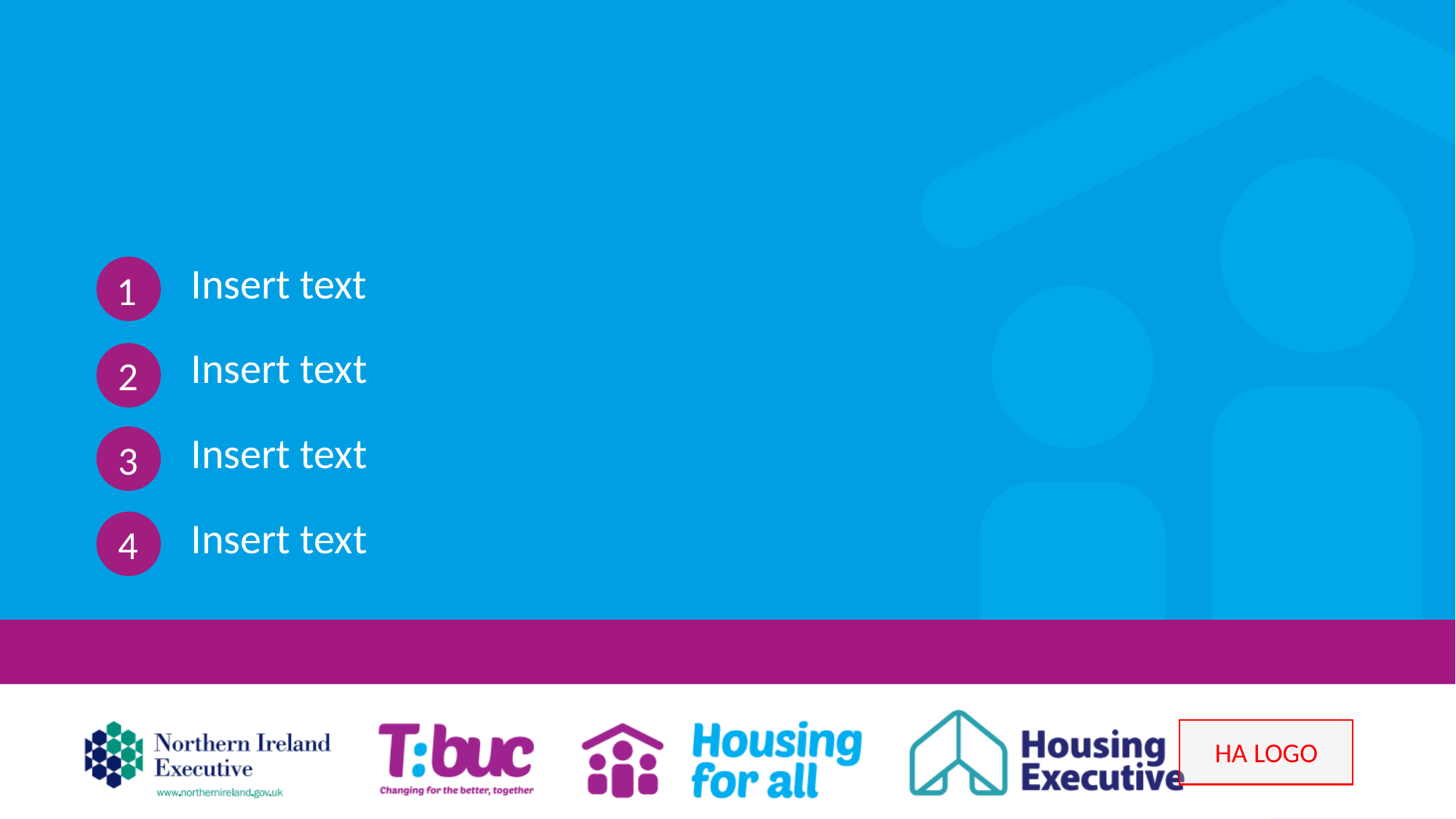

#

Insert text
1
Insert text

2

Insert text
3

Insert text
4

HA LOGO